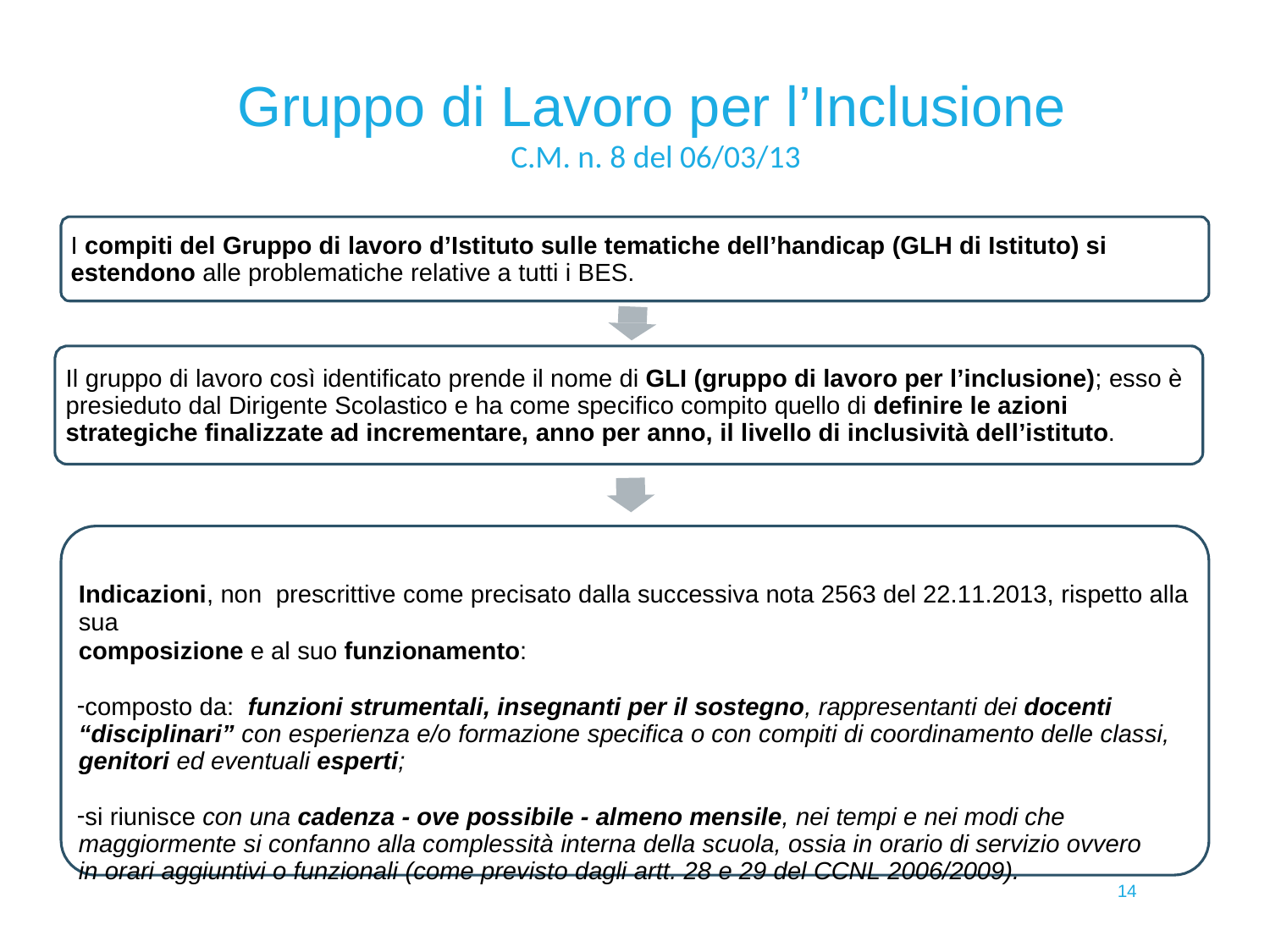

# Gruppo di Lavoro per l’Inclusione
C.M. n. 8 del 06/03/13

I compiti del Gruppo di lavoro d’Istituto sulle tematiche dell’handicap (GLH di Istituto) si estendono alle problematiche relative a tutti i BES.

Il gruppo di lavoro così identificato prende il nome di GLI (gruppo di lavoro per l’inclusione); esso è presieduto dal Dirigente Scolastico e ha come specifico compito quello di definire le azioni strategiche finalizzate ad incrementare, anno per anno, il livello di inclusività dell’istituto.

Indicazioni, non  prescrittive come precisato dalla successiva nota 2563 del 22.11.2013, rispetto alla sua
composizione e al suo funzionamento:

composto da:  funzioni strumentali, insegnanti per il sostegno, rappresentanti dei docenti “disciplinari” con esperienza e/o formazione specifica o con compiti di coordinamento delle classi, genitori ed eventuali esperti;

si riunisce con una cadenza - ove possibile - almeno mensile, nei tempi e nei modi che maggiormente si confanno alla complessità interna della scuola, ossia in orario di servizio ovvero in orari aggiuntivi o funzionali (come previsto dagli artt. 28 e 29 del CCNL 2006/2009).
14